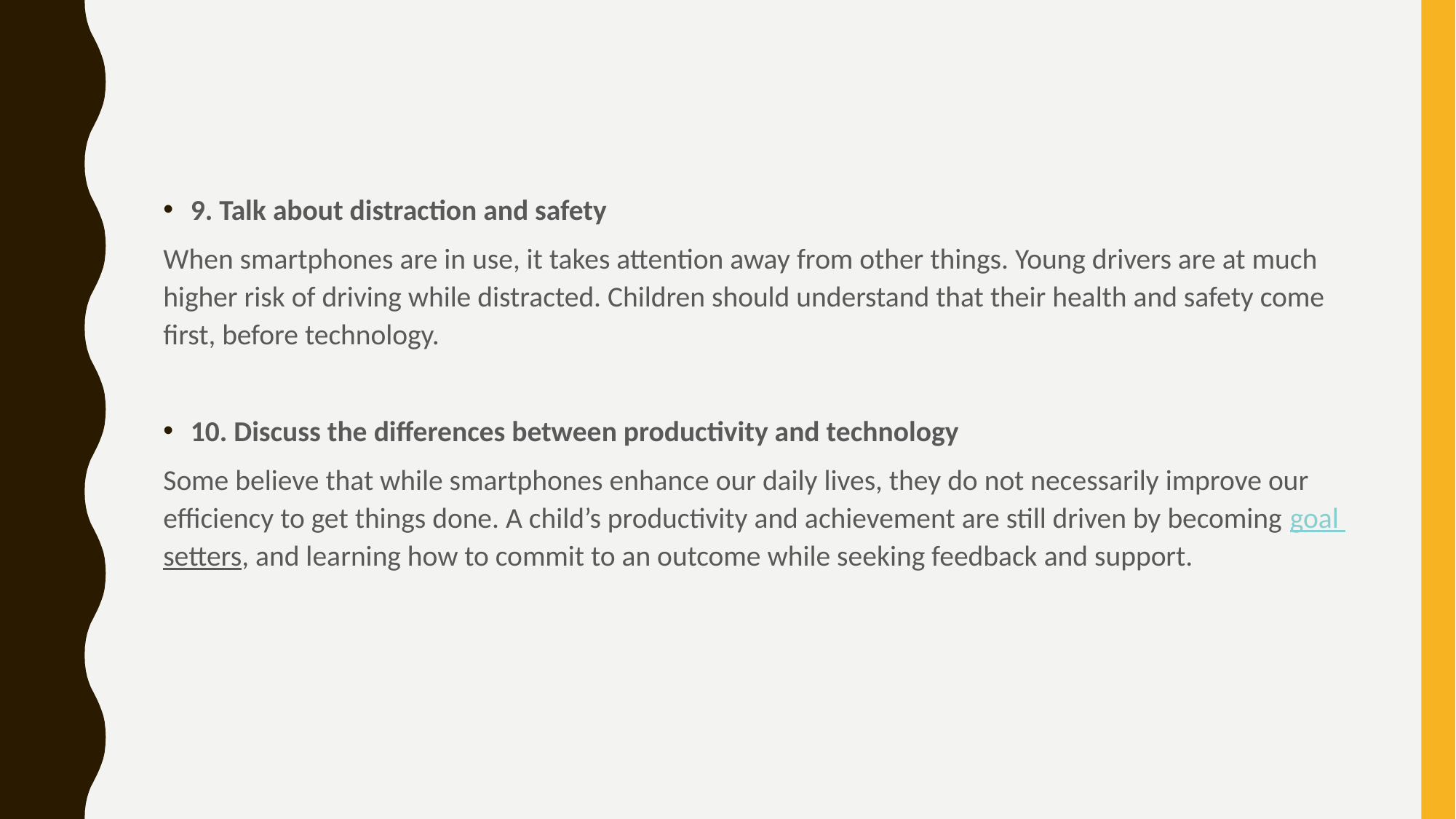

9. Talk about distraction and safety
When smartphones are in use, it takes attention away from other things. Young drivers are at much higher risk of driving while distracted. Children should understand that their health and safety come first, before technology.

10. Discuss the differences between productivity and technology
Some believe that while smartphones enhance our daily lives, they do not necessarily improve our efficiency to get things done. A child’s productivity and achievement are still driven by becoming goal setters, and learning how to commit to an outcome while seeking feedback and support.